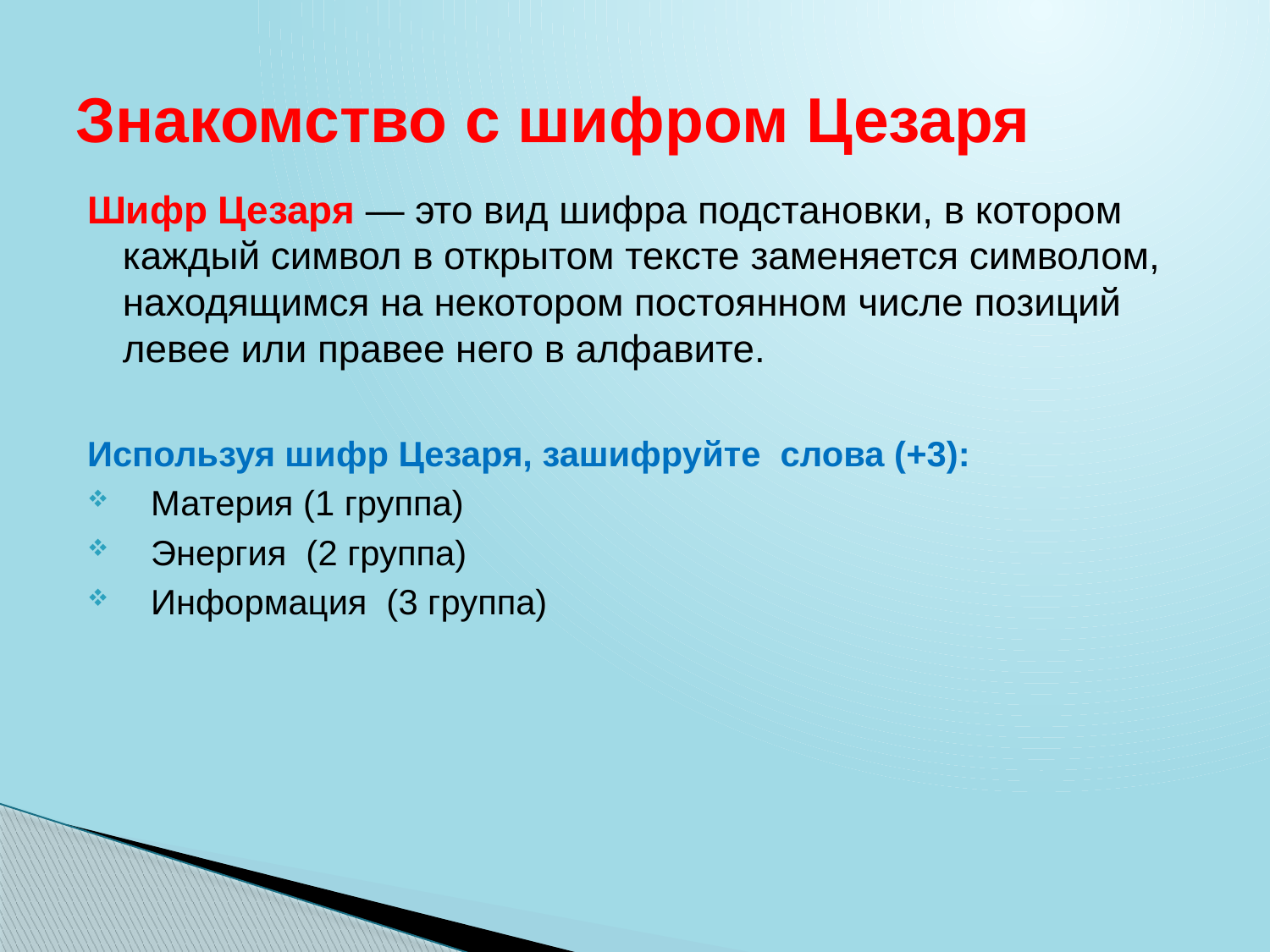

# Знакомство с шифром Цезаря
Шифр Цезаря — это вид шифра подстановки, в котором каждый символ в открытом тексте заменяется символом, находящимся на некотором постоянном числе позиций левее или правее него в алфавите.

Используя шифр Цезаря, зашифруйте  слова (+3):
Материя (1 группа)
Энергия  (2 группа)
Информация  (3 группа)